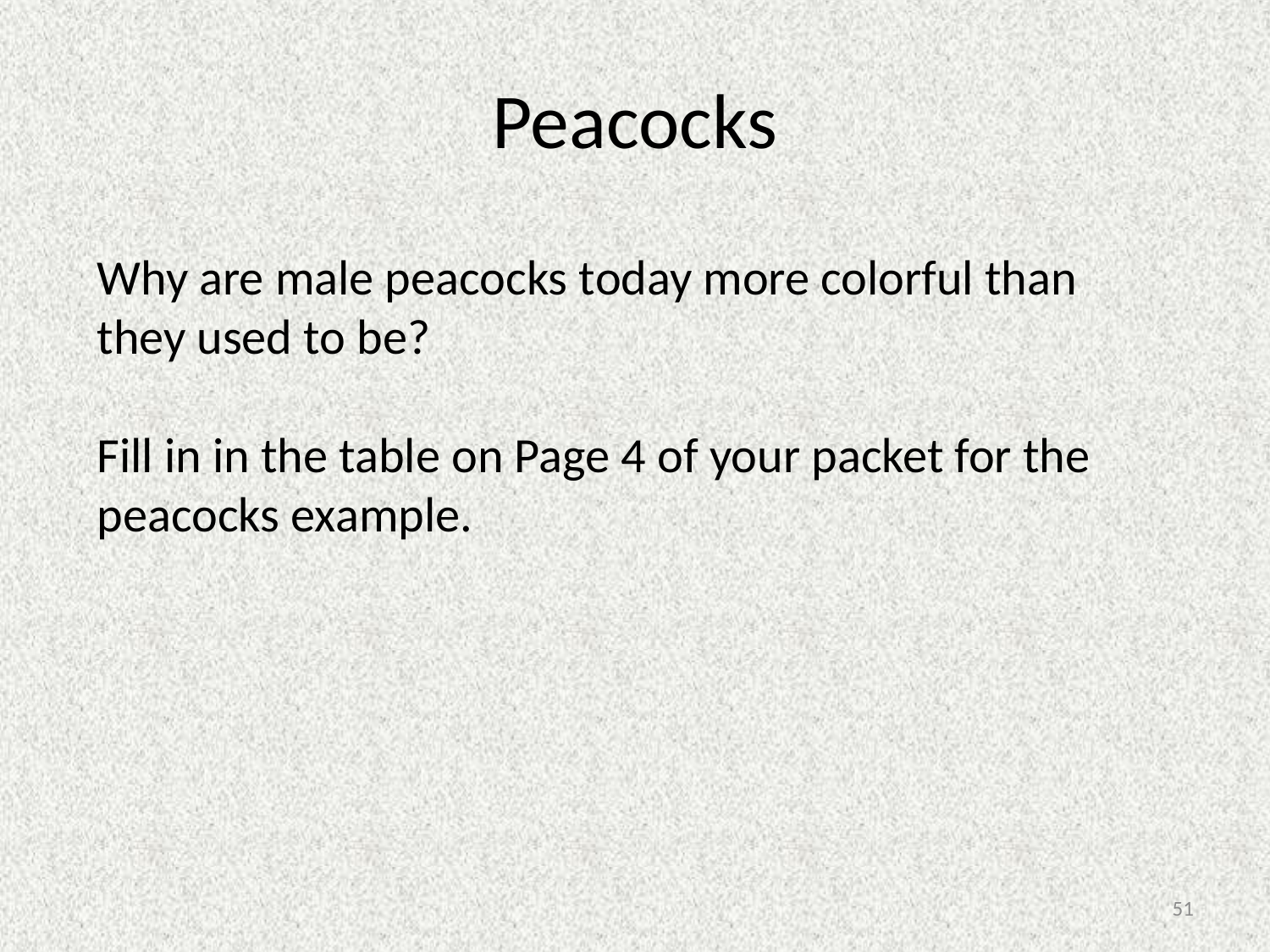

# Peacocks

Why are male peacocks today more colorful than they used to be?

Fill in in the table on Page 4 of your packet for the peacocks example.

51